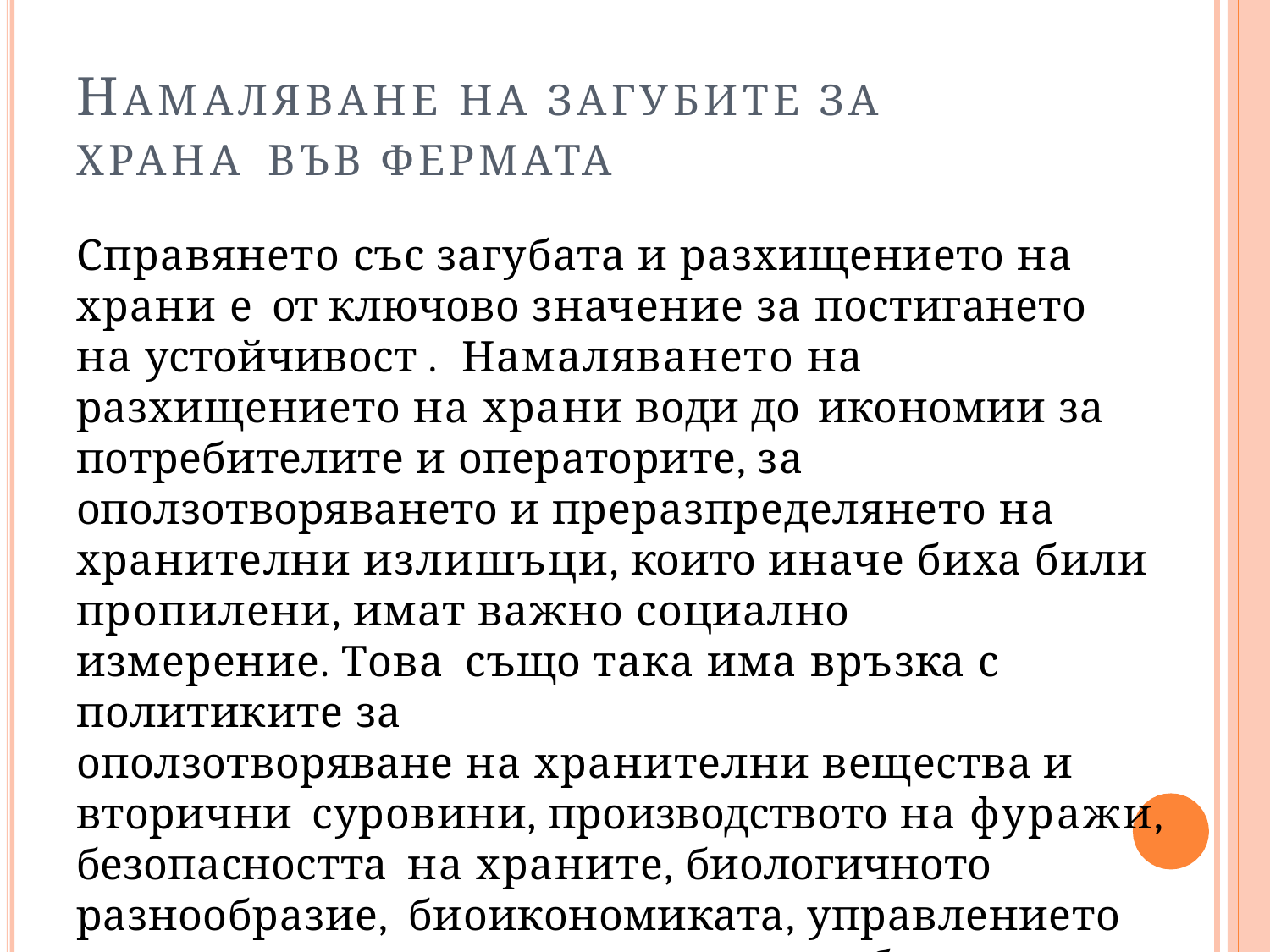

# НАМАЛЯВАНЕ НА ЗАГУБИТЕ ЗА ХРАНА  ВЪВ ФЕРМАТА
Справянето със загубата и разхищението на храни е  от ключово значение за постигането на устойчивост .  Намаляването на разхищението на храни води до  икономии за потребителите и операторите, за
оползотворяването и преразпределянето на
хранителни излишъци, които иначе биха били
пропилени, имат важно социално измерение. Това  също така има връзка с политиките за
оползотворяване на хранителни вещества и вторични  суровини, производството на фуражи, безопасността  на храните, биологичното разнообразие,  биоикономиката, управлението на отпадъците и  енергията от възобновяеми източници.